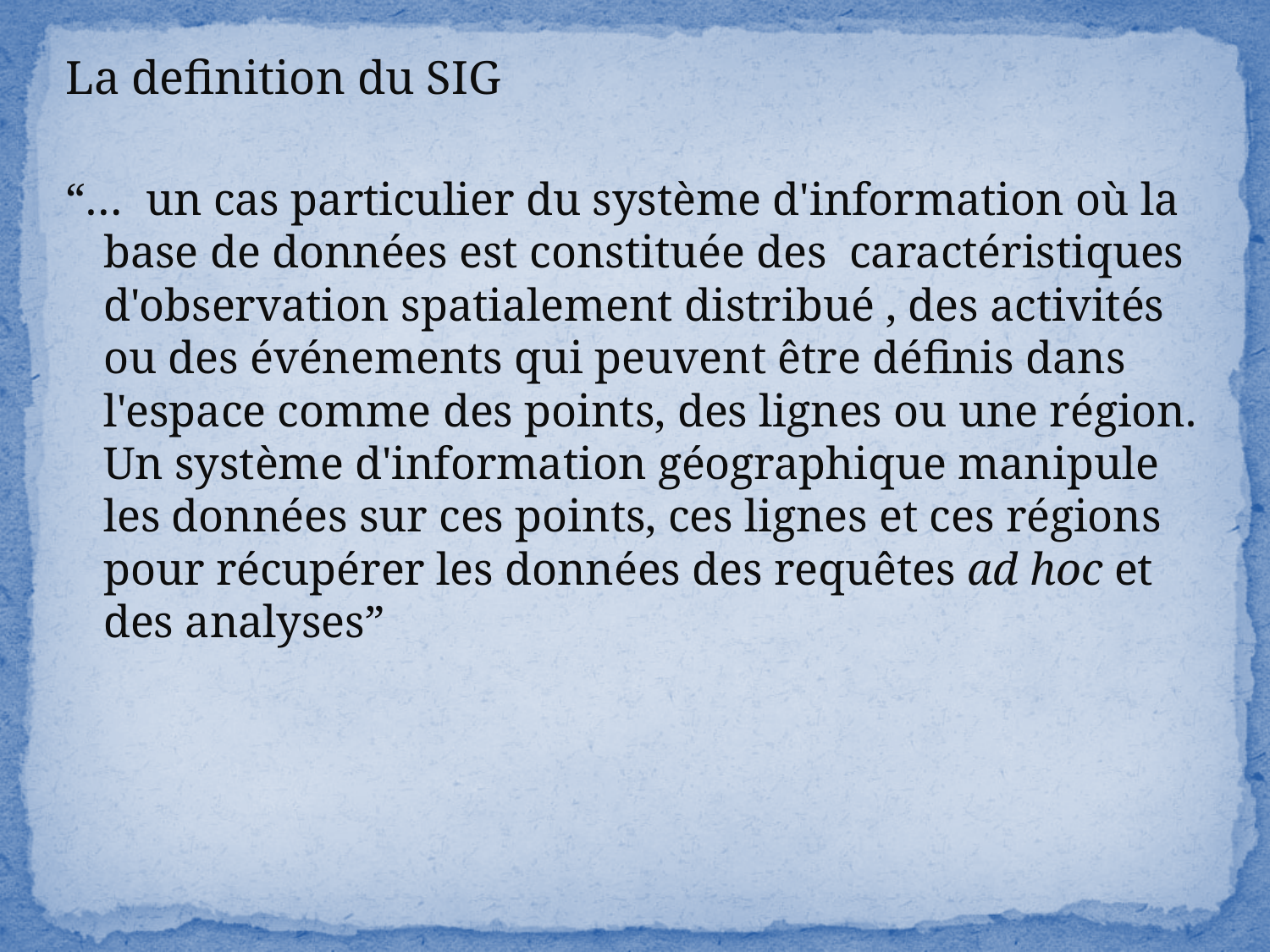

La definition du SIG

“…  un cas particulier du système d'information où la base de données est constituée des  caractéristiques d'observation spatialement distribué , des activités ou des événements qui peuvent être définis dans l'espace comme des points, des lignes ou une région. Un système d'information géographique manipule les données sur ces points, ces lignes et ces régions pour récupérer les données des requêtes ad hoc et des analyses”